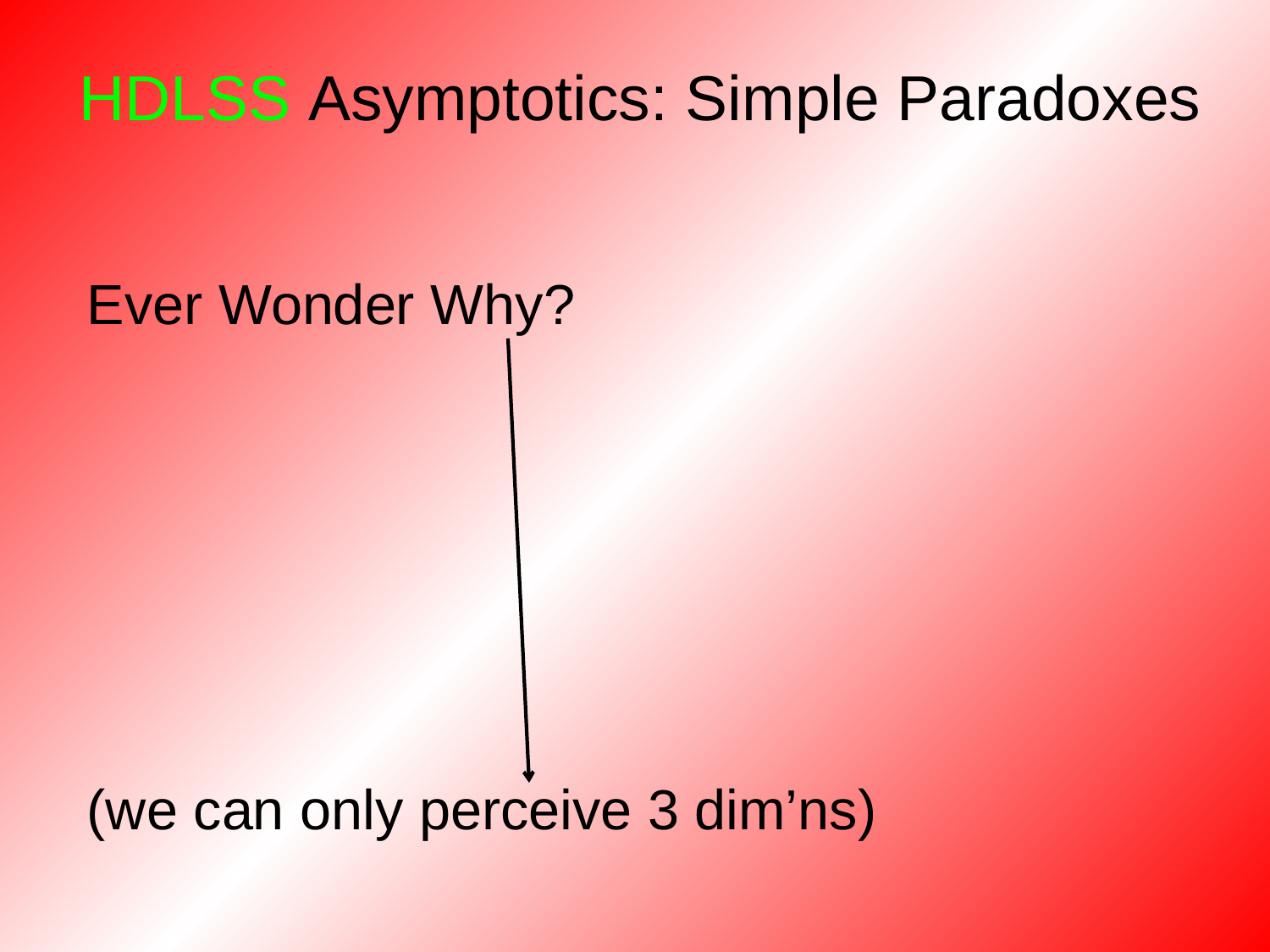

HDLSS Asymptotics: Simple Paradoxes

Ever Wonder Why?

(we can only perceive 3 dim’ns)